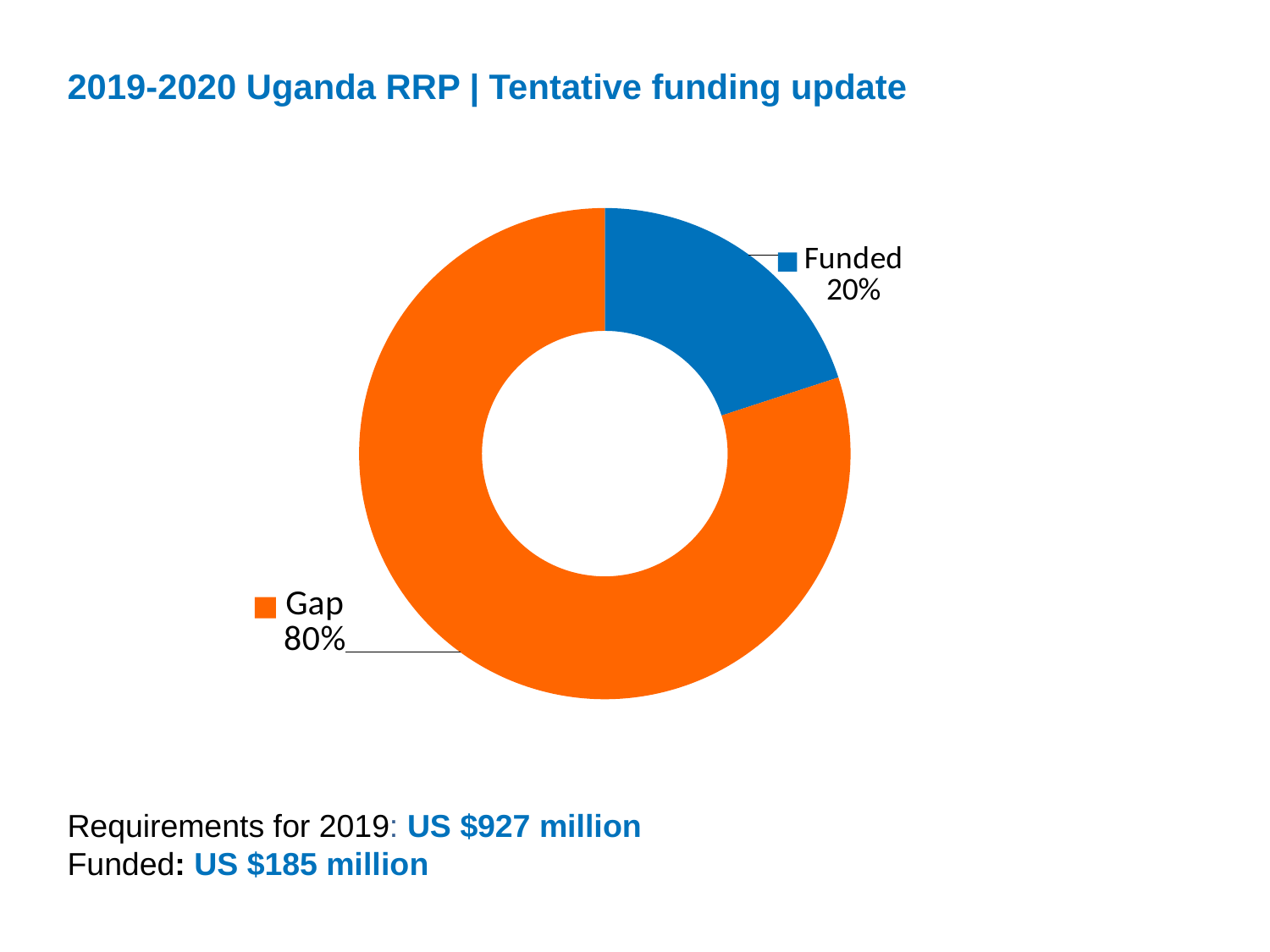

2019-2020 Uganda RRP | Tentative funding update

### Chart

| Category |  |
|---|---|
| Funded | 185217860.0 |
| Gap | 741797635.0 |
Requirements for 2019: US $927 million
Funded: US $185 million